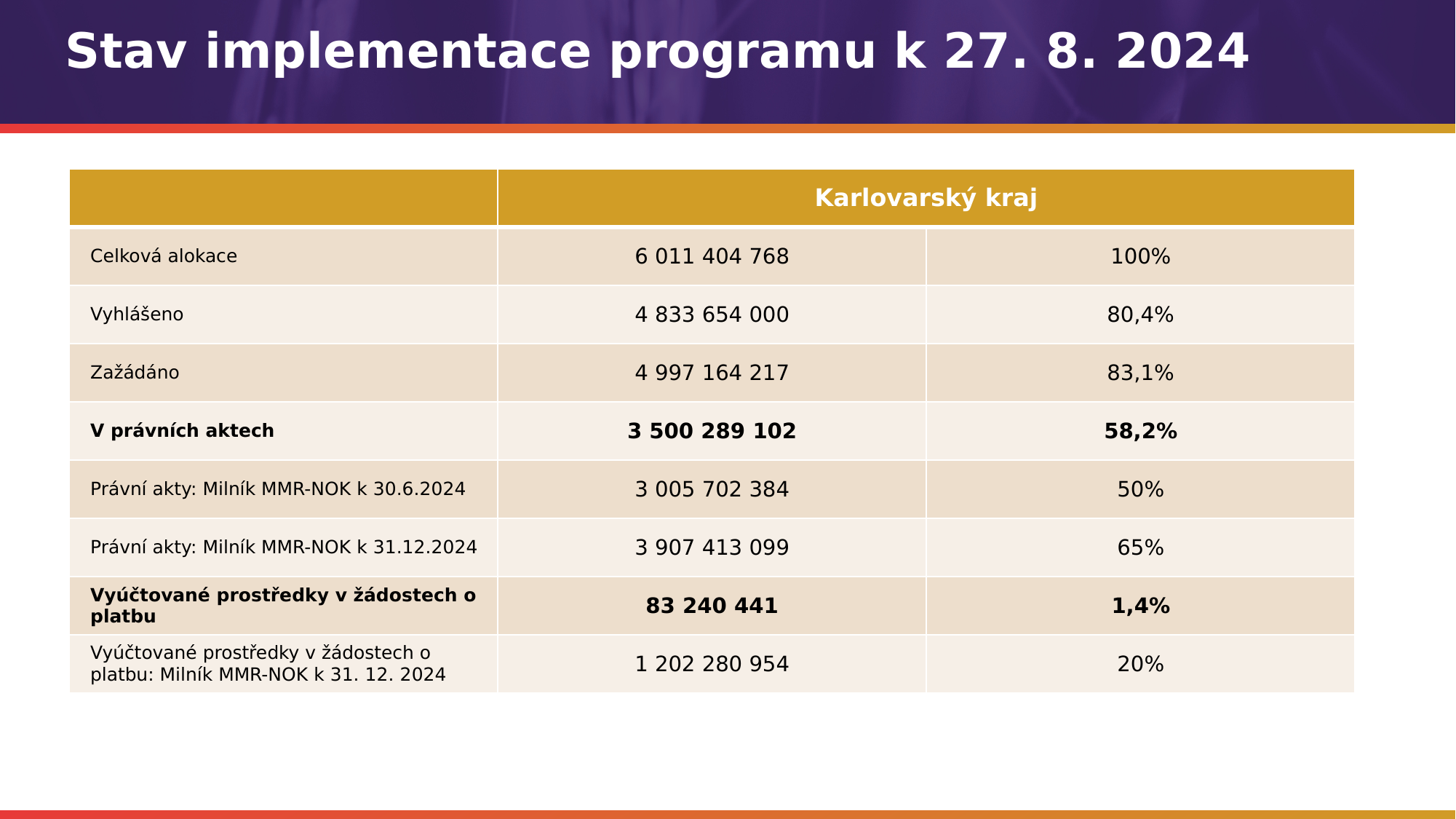

# Stav implementace programu k 27. 8. 2024
|  | Karlovarský kraj |  |
| --- | --- | --- |
| Celková alokace | 6 011 404 768 | 100% |
| Vyhlášeno | 4 833 654 000 | 80,4% |
| Zažádáno | 4 997 164 217 | 83,1% |
| V právních aktech | 3 500 289 102 | 58,2% |
| Právní akty: Milník MMR-NOK k 30.6.2024 | 3 005 702 384 | 50% |
| Právní akty: Milník MMR-NOK k 31.12.2024 | 3 907 413 099 | 65% |
| Vyúčtované prostředky v žádostech o platbu | 83 240 441 | 1,4% |
| Vyúčtované prostředky v žádostech o platbu: Milník MMR-NOK k 31. 12. 2024 | 1 202 280 954 | 20% |